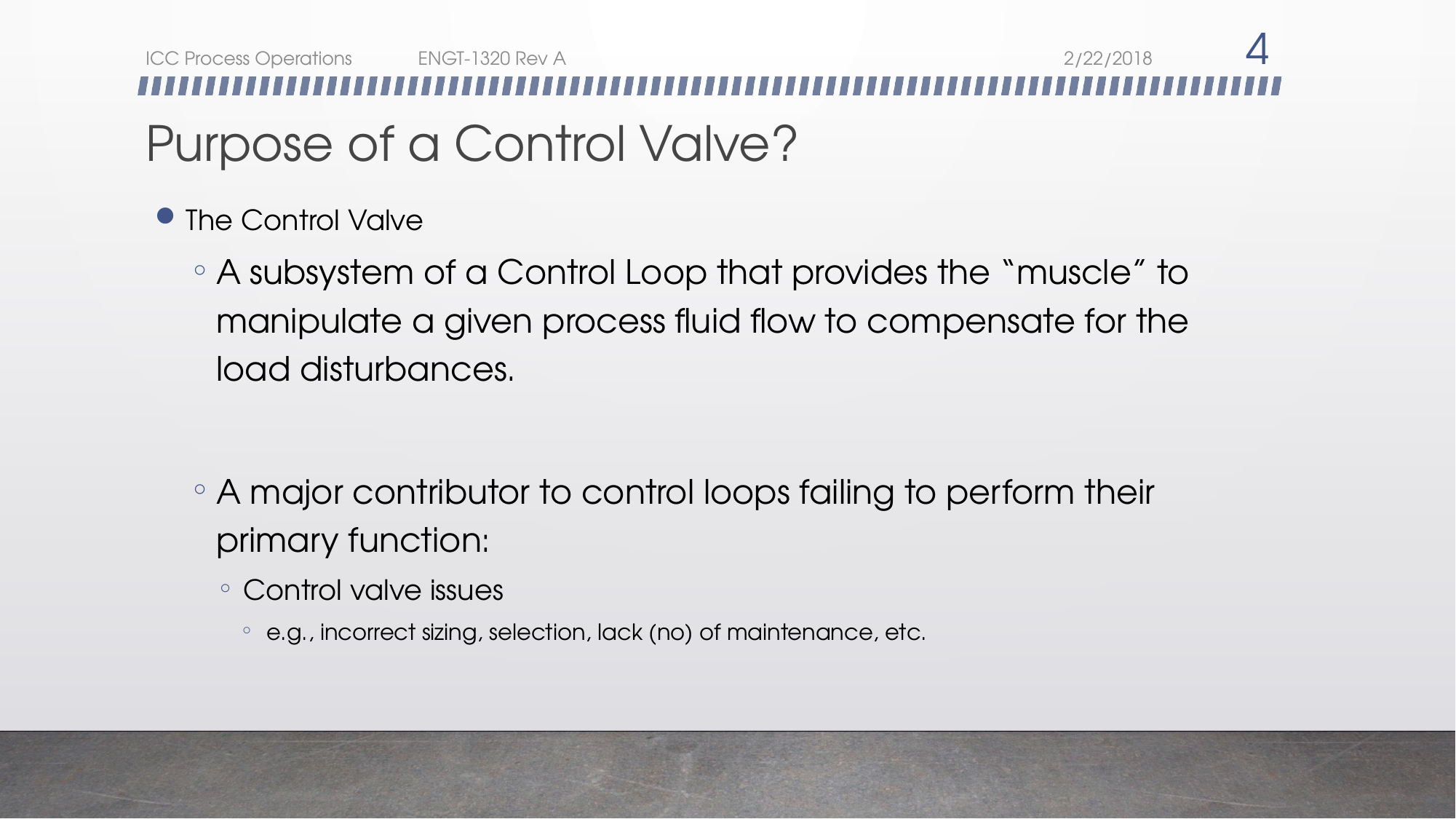

4
ICC Process Operations             ENGT-1320 Rev A
2/22/2018
# Purpose of a Control Valve?
The Control Valve
A subsystem of a Control Loop that provides the “muscle” to manipulate a given process fluid flow to compensate for the load disturbances.

A major contributor to control loops failing to perform their primary function:
Control valve issues
e.g., incorrect sizing, selection, lack (no) of maintenance, etc.